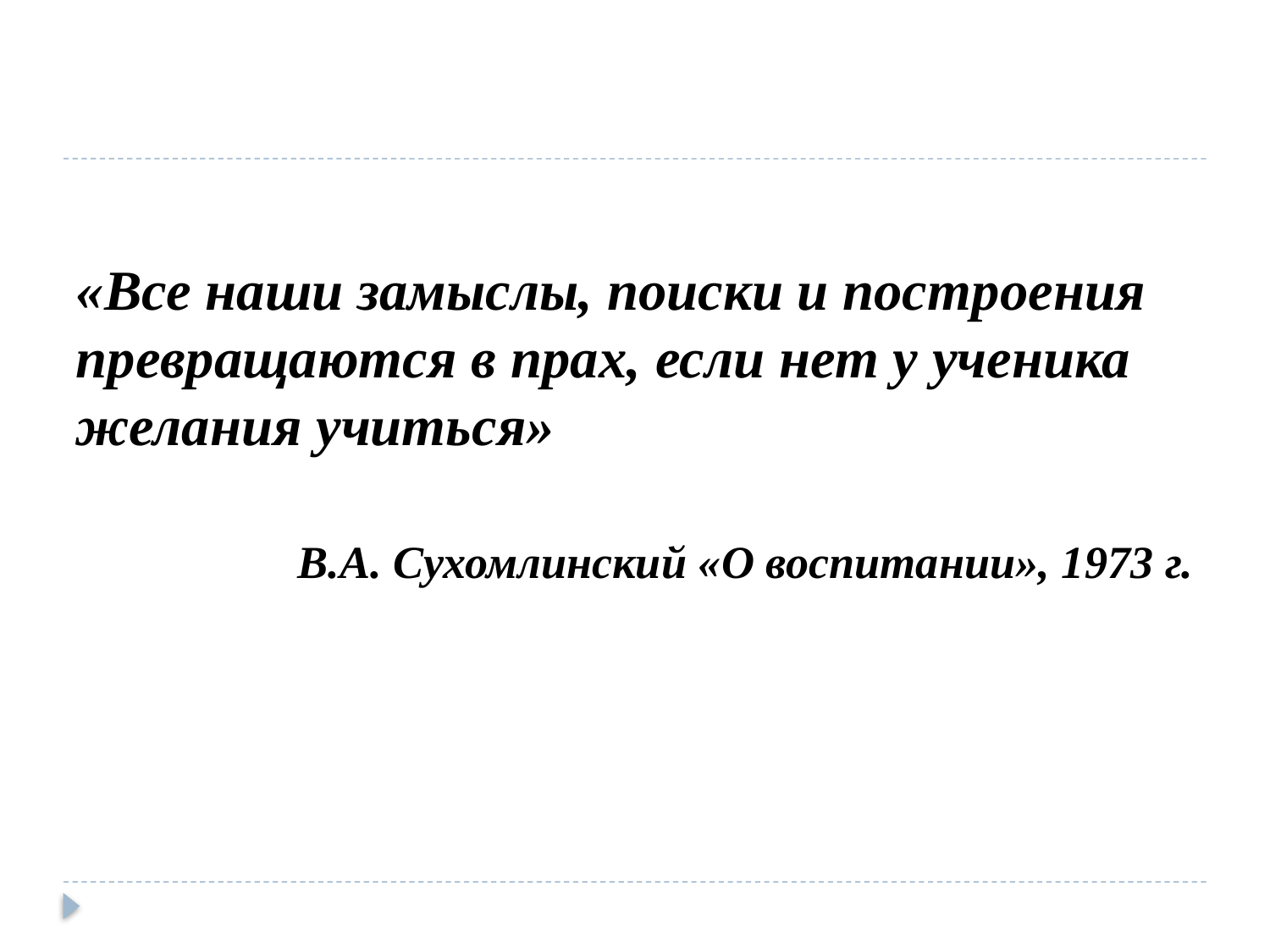

#

«Все наши замыслы, поиски и построения превращаются в прах, если нет у ученика желания учиться»

В.А. Сухомлинский «О воспитании», 1973 г.